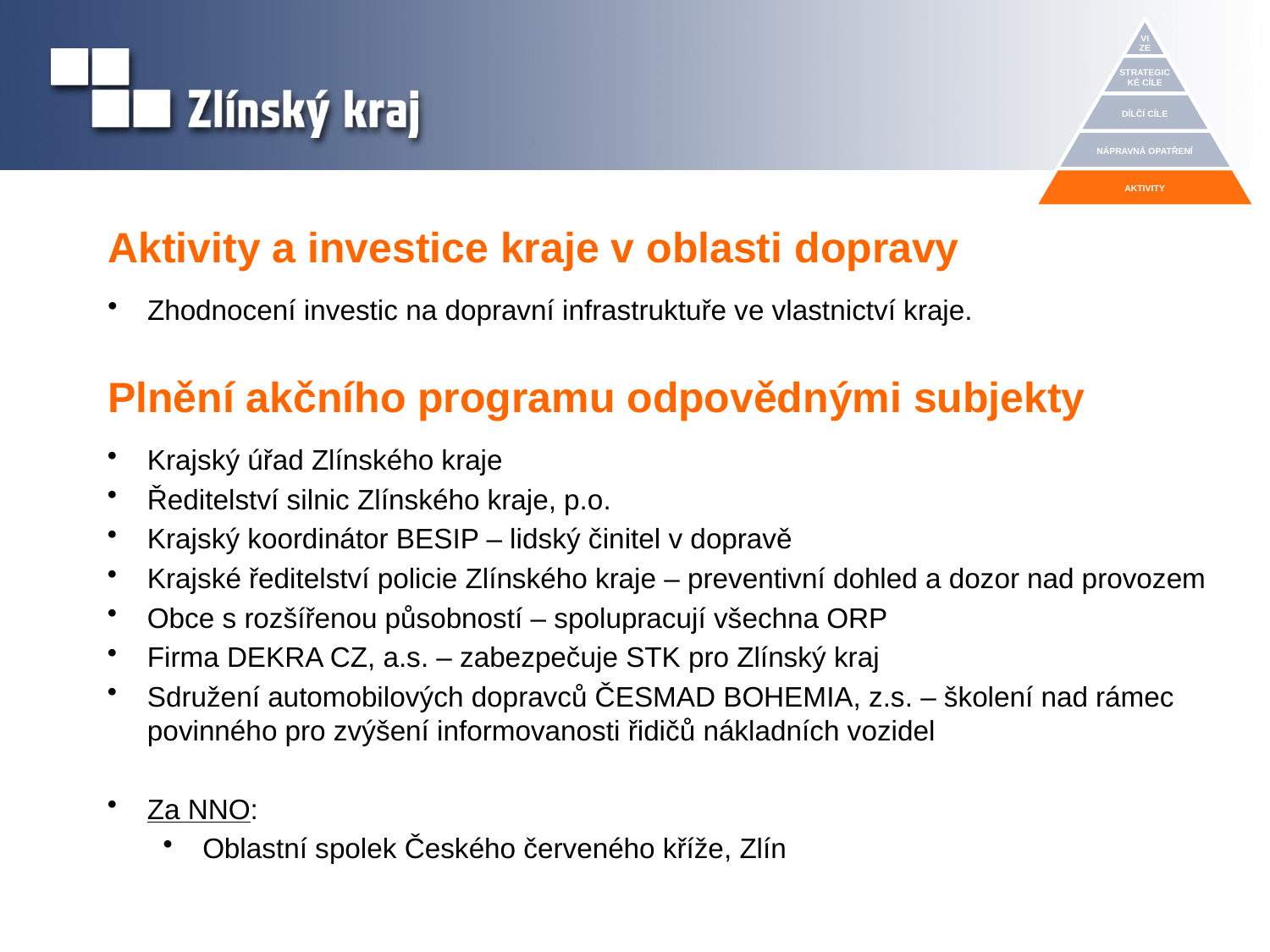

VIZE
STRATEGICKÉ CÍLE
DÍLČÍ CÍLE
NÁPRAVNÁ OPATŘENÍ
AKTIVITY
# Aktivity a investice kraje v oblasti dopravy
Zhodnocení investic na dopravní infrastruktuře ve vlastnictví kraje.
Plnění akčního programu odpovědnými subjekty
Krajský úřad Zlínského kraje
Ředitelství silnic Zlínského kraje, p.o.
Krajský koordinátor BESIP – lidský činitel v dopravě
Krajské ředitelství policie Zlínského kraje – preventivní dohled a dozor nad provozem
Obce s rozšířenou působností – spolupracují všechna ORP
Firma DEKRA CZ, a.s. – zabezpečuje STK pro Zlínský kraj
Sdružení automobilových dopravců ČESMAD BOHEMIA, z.s. – školení nad rámec povinného pro zvýšení informovanosti řidičů nákladních vozidel

Za NNO:
Oblastní spolek Českého červeného kříže, Zlín